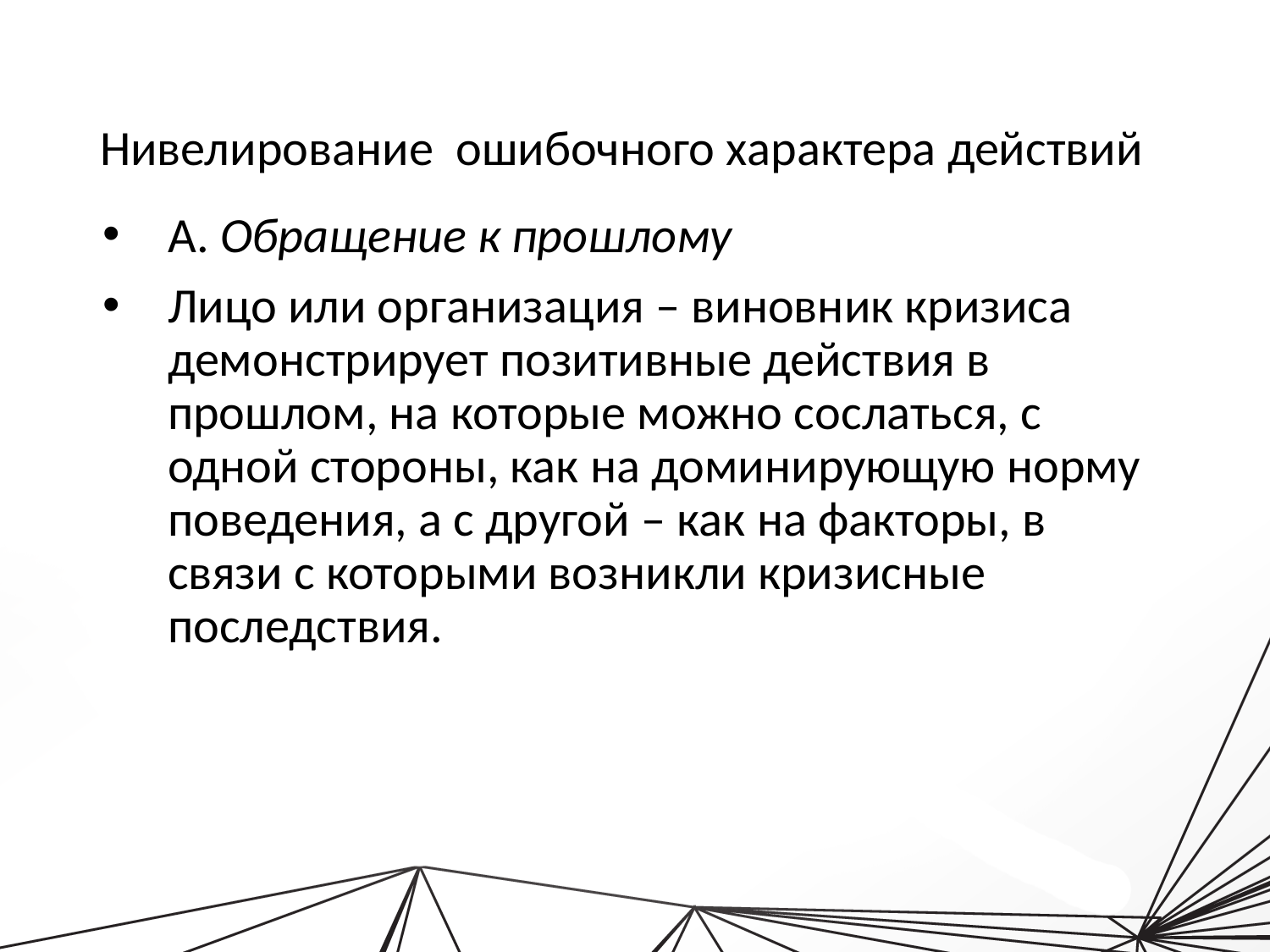

Нивелирование  ошибочного характера действий
А. Обращение к прошлому
Лицо или организация – виновник кризиса демонстрирует позитивные действия в прошлом, на которые можно сослаться, с одной стороны, как на доминирующую норму поведения, а с другой – как на факторы, в связи с которыми возникли кризисные последствия.